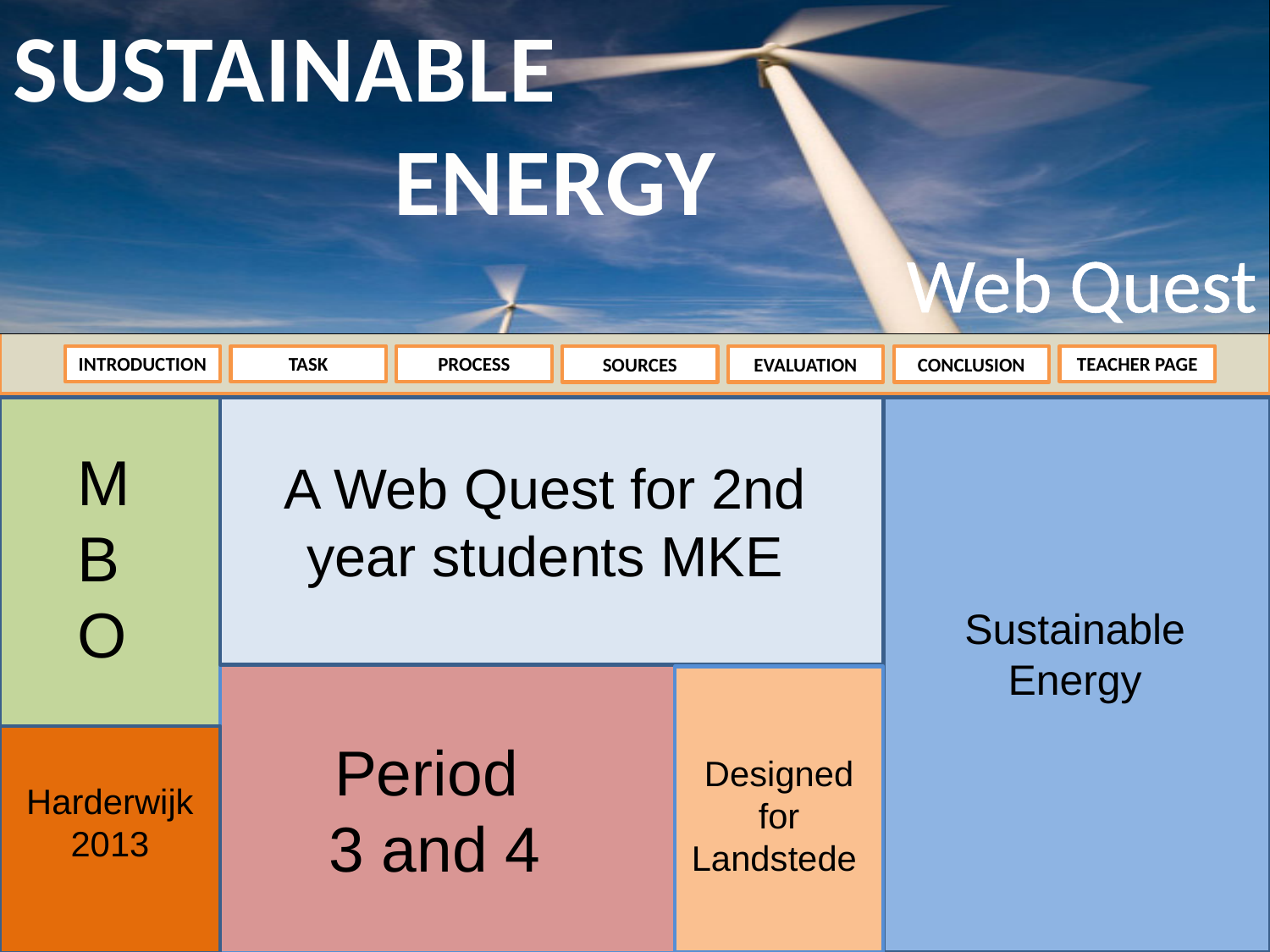

SUSTAINABLE
			ENERGY
Web Quest

INTRODUCTION
TASK
PROCESS
TEACHER PAGE
SOURCES
EVALUATION
CONCLUSION

M
B
O
A Web Quest for 2nd year students MKE
Sustainable Energy

Period
3 and 4
Designed for Landstede
Harderwijk 2013